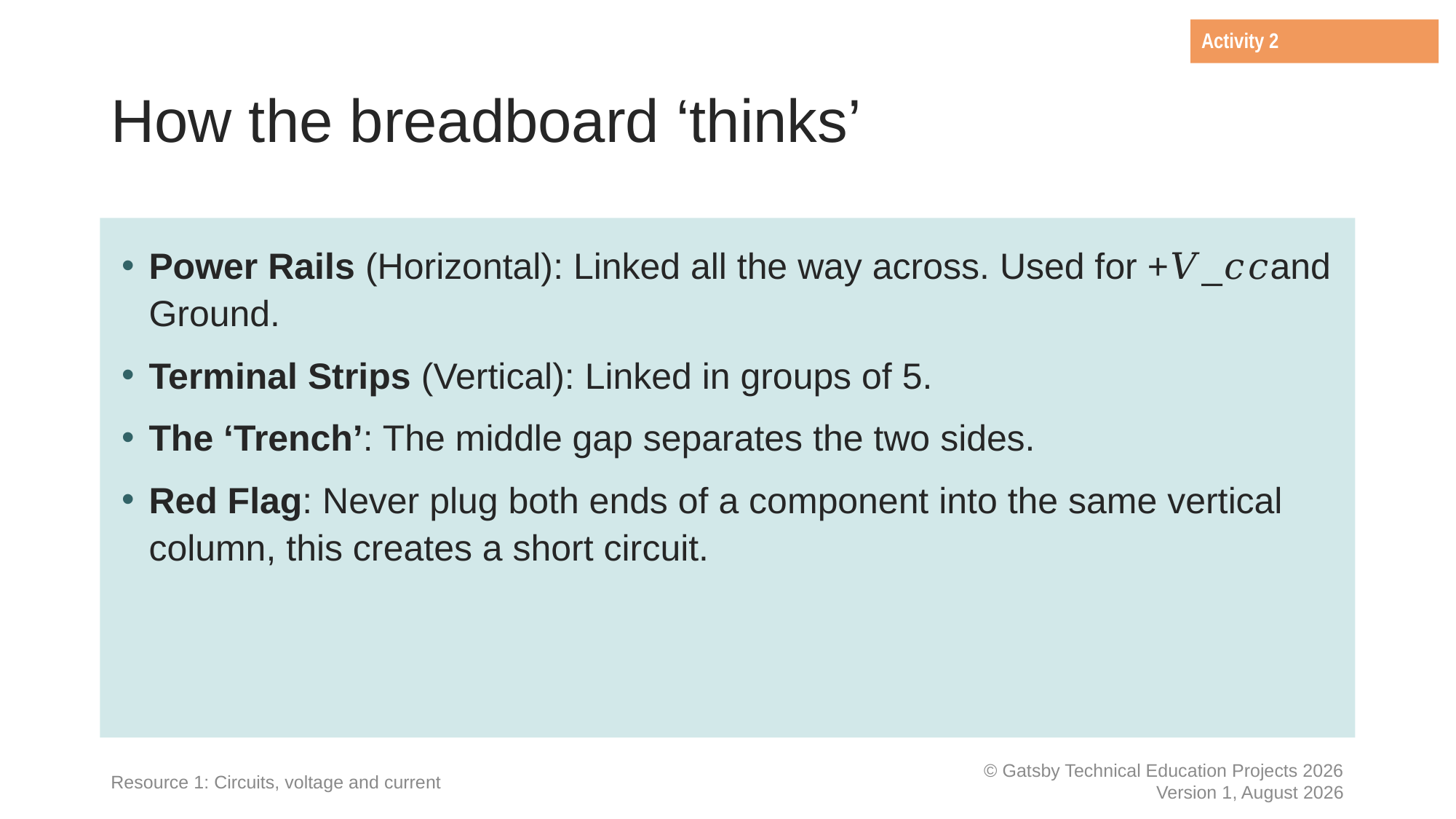

Activity 2
# How the breadboard ‘thinks’
Power Rails (Horizontal): Linked all the way across. Used for +𝑉_𝑐𝑐and Ground.
Terminal Strips (Vertical): Linked in groups of 5.
The ‘Trench’: The middle gap separates the two sides.
Red Flag: Never plug both ends of a component into the same vertical column, this creates a short circuit.
Resource 1: Circuits, voltage and current